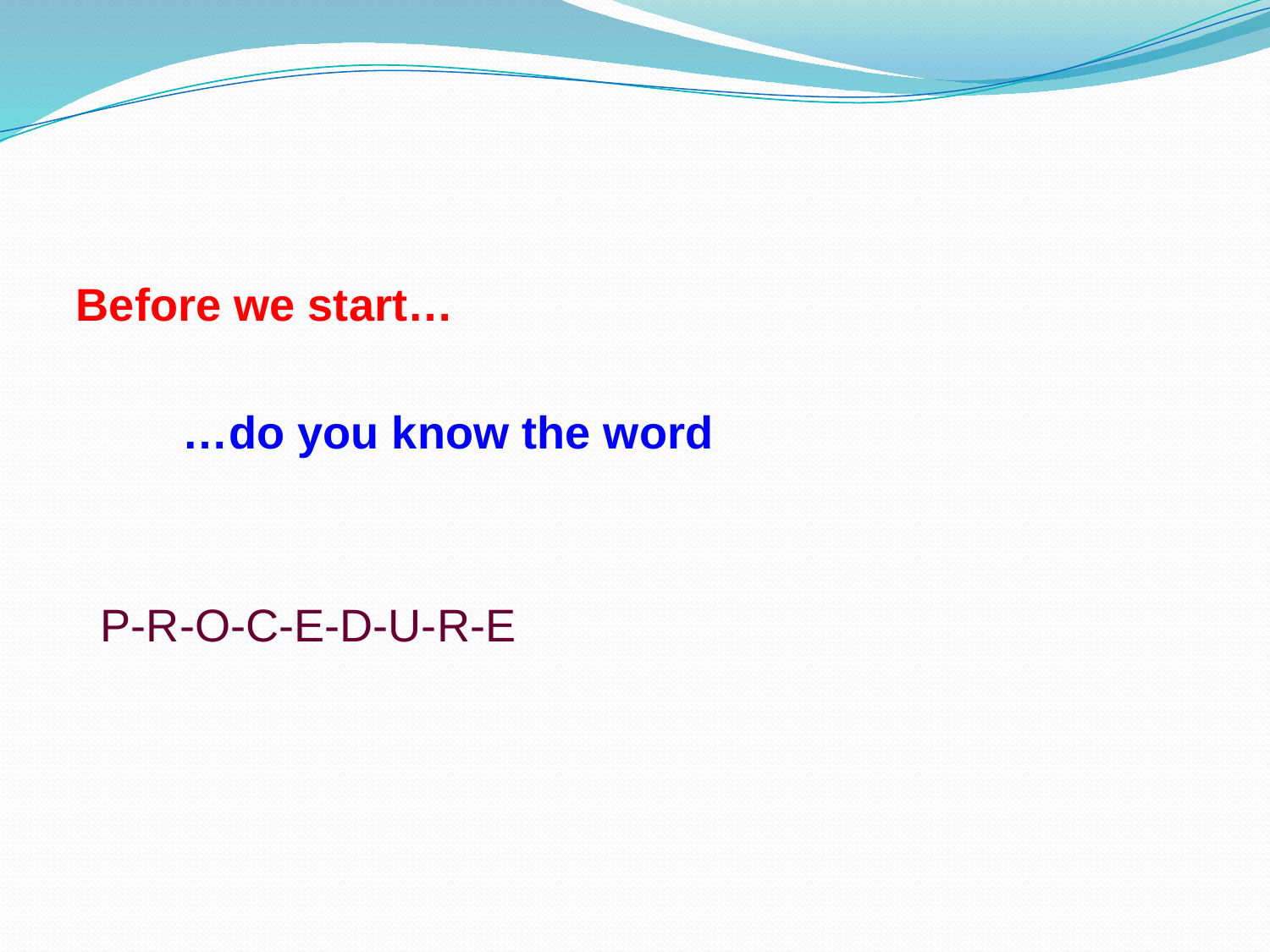

#
Before we start…

         …do you know the word

  P-R-O-C-E-D-U-R-E